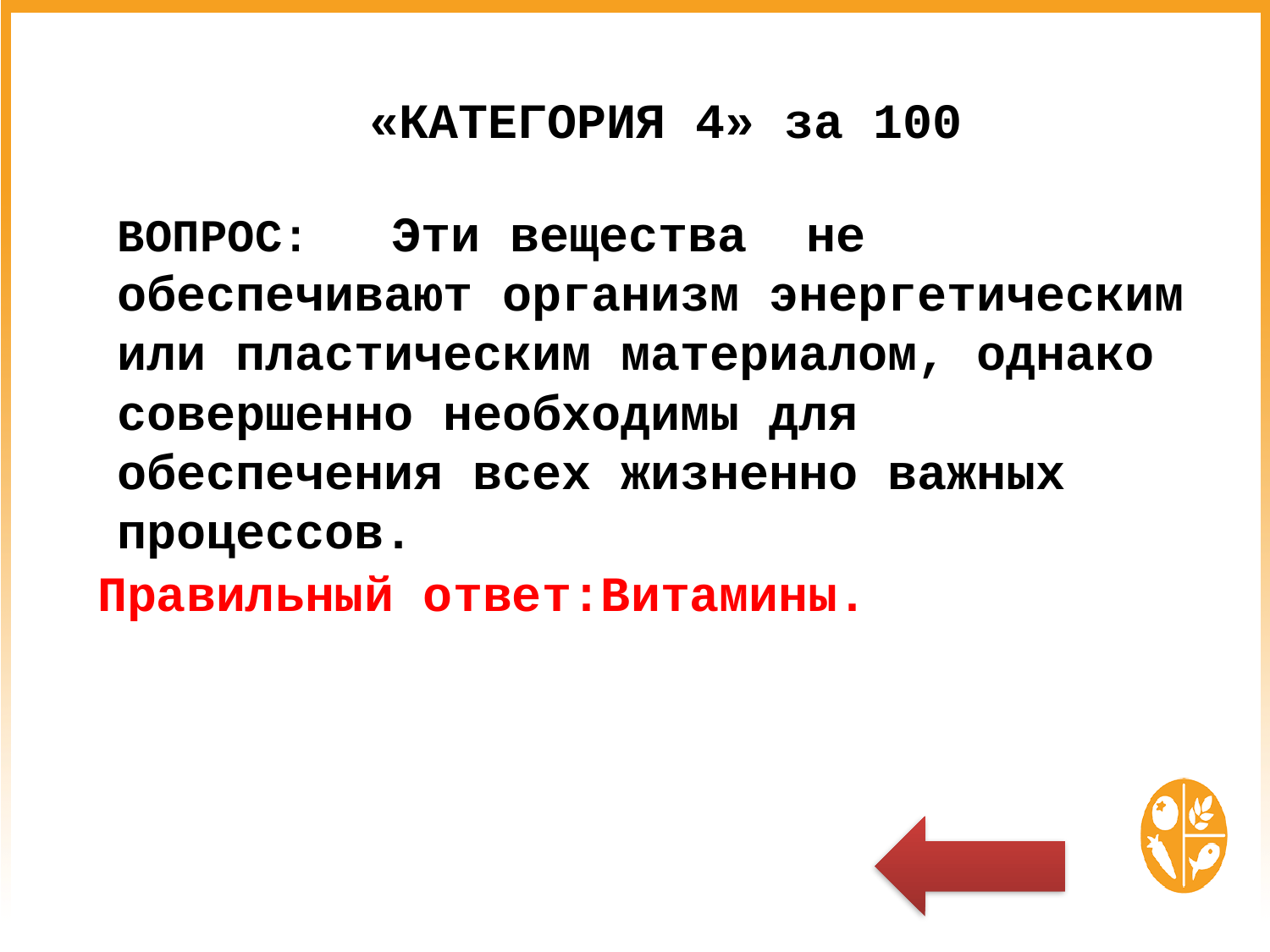

# «КАТЕГОРИЯ 4» за 100
ВОПРОС: 	Эти вещества  не обеспечивают организм энергетическим или пластическим материалом, однако совершенно необходимы для обеспечения всех жизненно важных процессов.
Правильный ответ:Витамины.